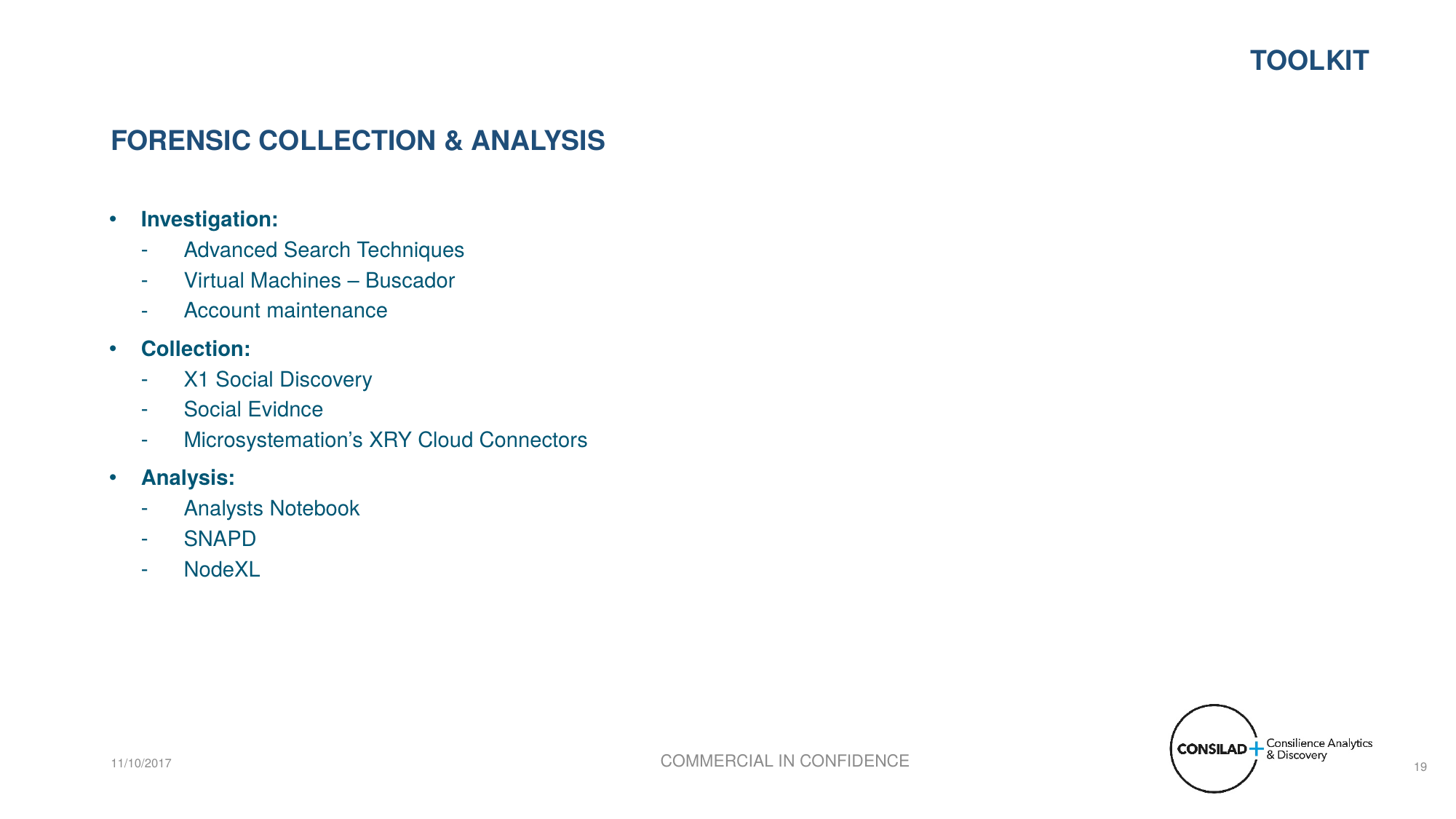

TOOLKIT
# FORENSIC COLLECTION & ANALYSIS
Investigation:
Advanced Search Techniques
Virtual Machines – Buscador
Account maintenance
Collection:
X1 Social Discovery
Social Evidnce
Microsystemation’s XRY Cloud Connectors
Analysis:
Analysts Notebook
SNAPD
NodeXL

COMMERCIAL IN CONFIDENCE
11/10/2017
19